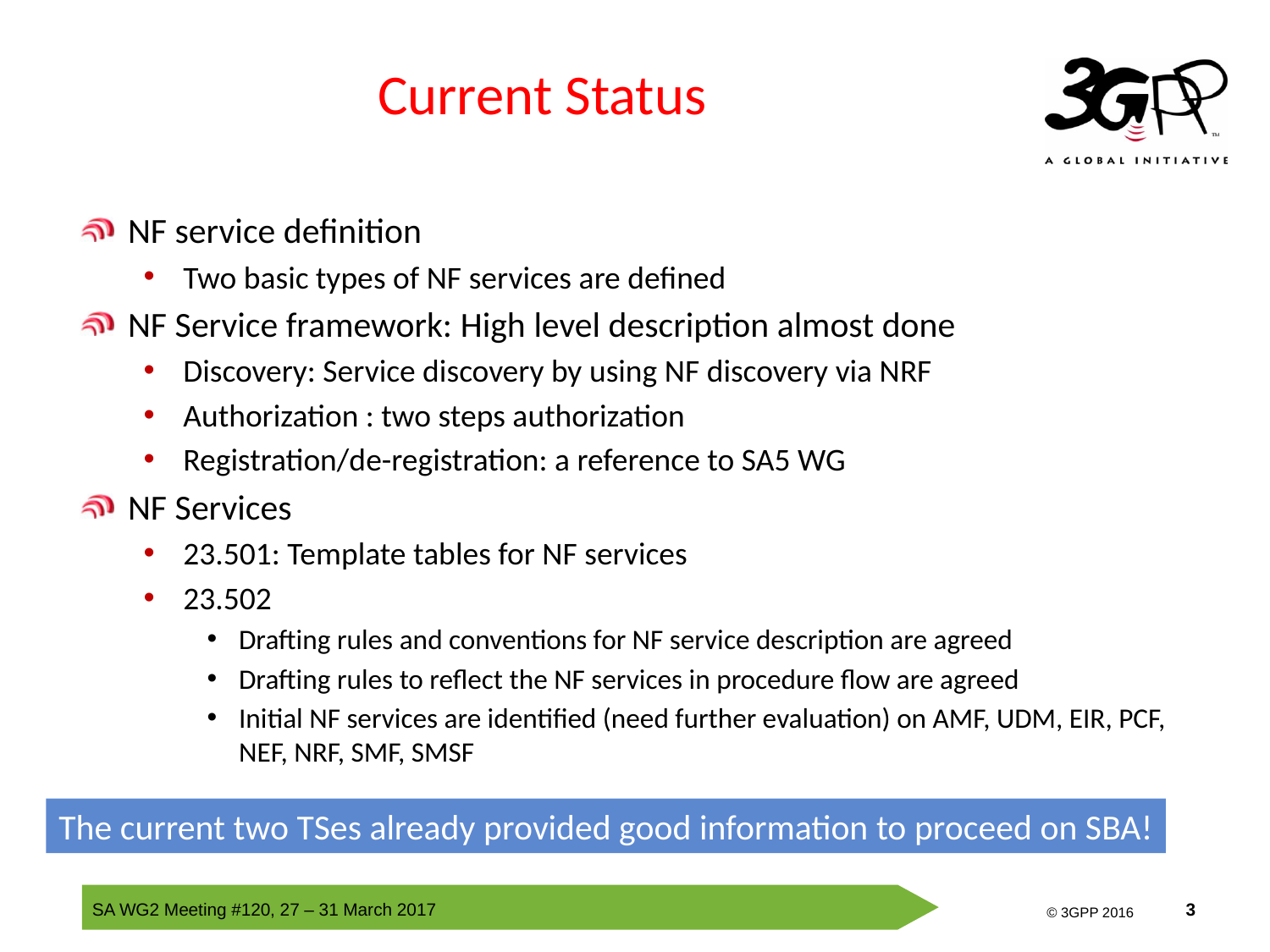

# Current Status
NF service definition
Two basic types of NF services are defined
NF Service framework: High level description almost done
Discovery: Service discovery by using NF discovery via NRF
Authorization : two steps authorization
Registration/de-registration: a reference to SA5 WG
NF Services
23.501: Template tables for NF services
23.502
Drafting rules and conventions for NF service description are agreed
Drafting rules to reflect the NF services in procedure flow are agreed
Initial NF services are identified (need further evaluation) on AMF, UDM, EIR, PCF, NEF, NRF, SMF, SMSF
The current two TSes already provided good information to proceed on SBA!